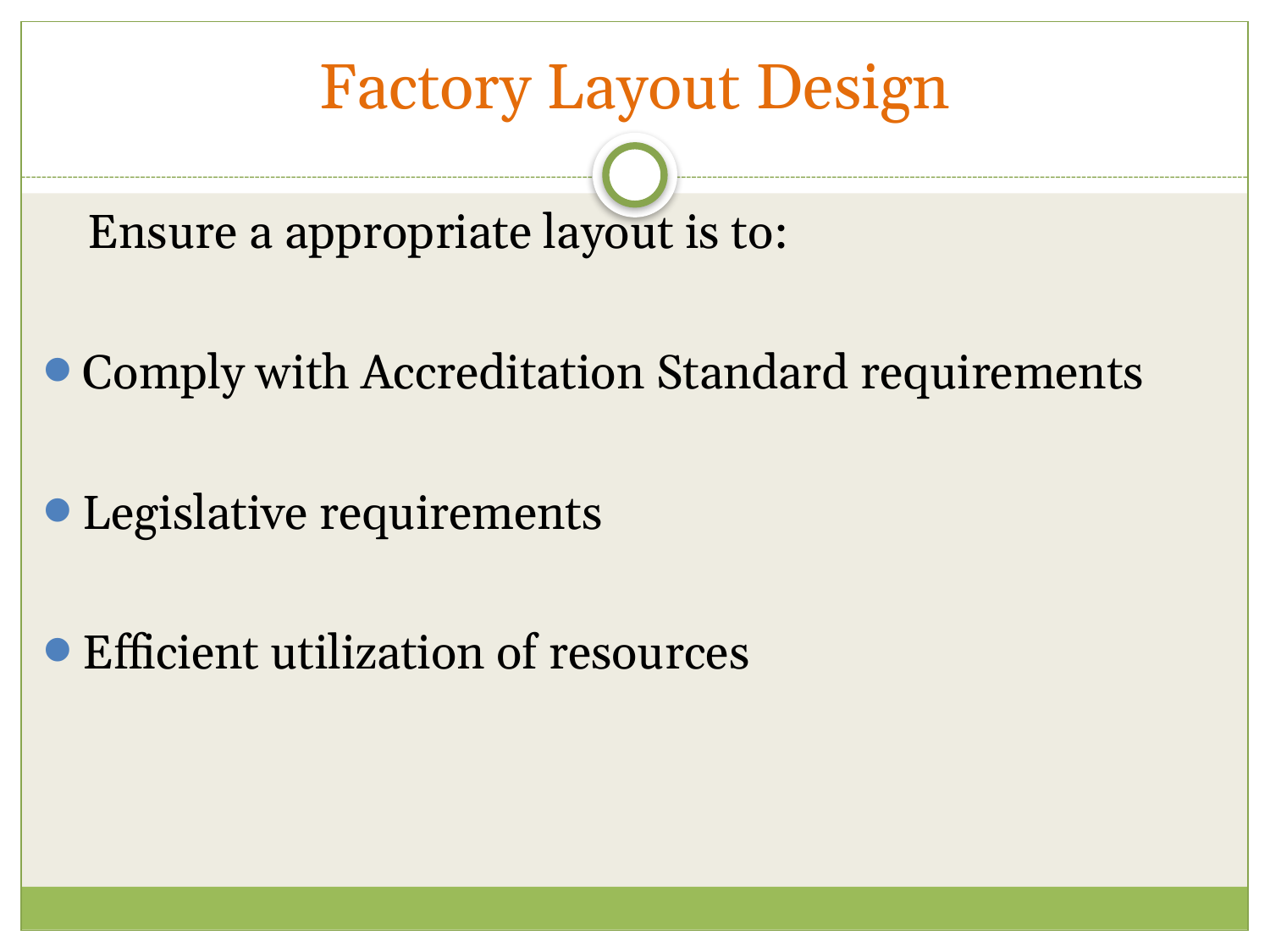

# Factory Layout Design
    Ensure a appropriate layout is to:

Comply with Accreditation Standard requirements

Legislative requirements

Efficient utilization of resources